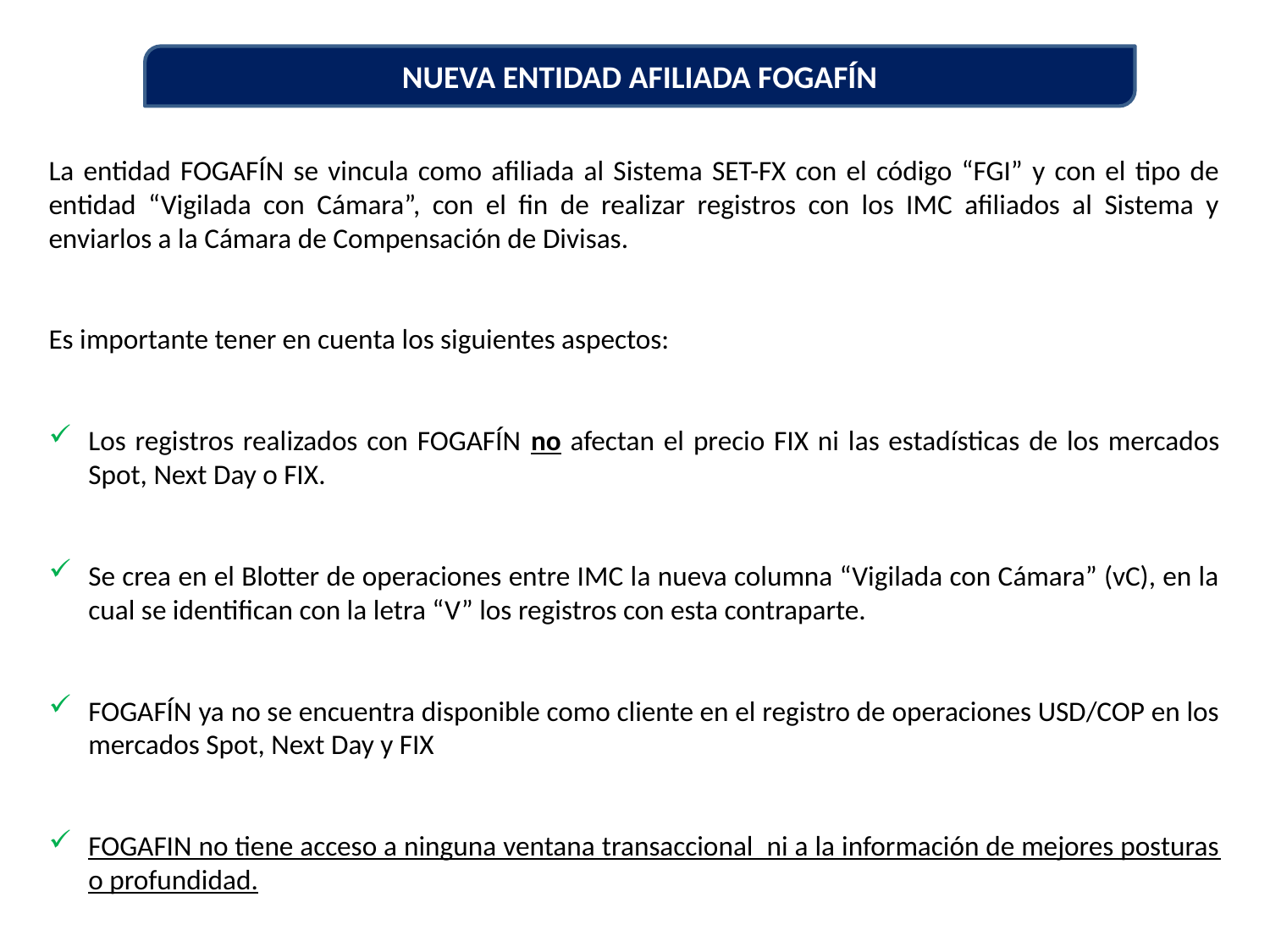

NUEVA ENTIDAD AFILIADA FOGAFÍN
La entidad FOGAFÍN se vincula como afiliada al Sistema SET-FX con el código “FGI” y con el tipo de entidad “Vigilada con Cámara”, con el fin de realizar registros con los IMC afiliados al Sistema y enviarlos a la Cámara de Compensación de Divisas.

Es importante tener en cuenta los siguientes aspectos:

Los registros realizados con FOGAFÍN no afectan el precio FIX ni las estadísticas de los mercados Spot, Next Day o FIX.

Se crea en el Blotter de operaciones entre IMC la nueva columna “Vigilada con Cámara” (vC), en la cual se identifican con la letra “V” los registros con esta contraparte.

FOGAFÍN ya no se encuentra disponible como cliente en el registro de operaciones USD/COP en los mercados Spot, Next Day y FIX

FOGAFIN no tiene acceso a ninguna ventana transaccional  ni a la información de mejores posturas o profundidad.